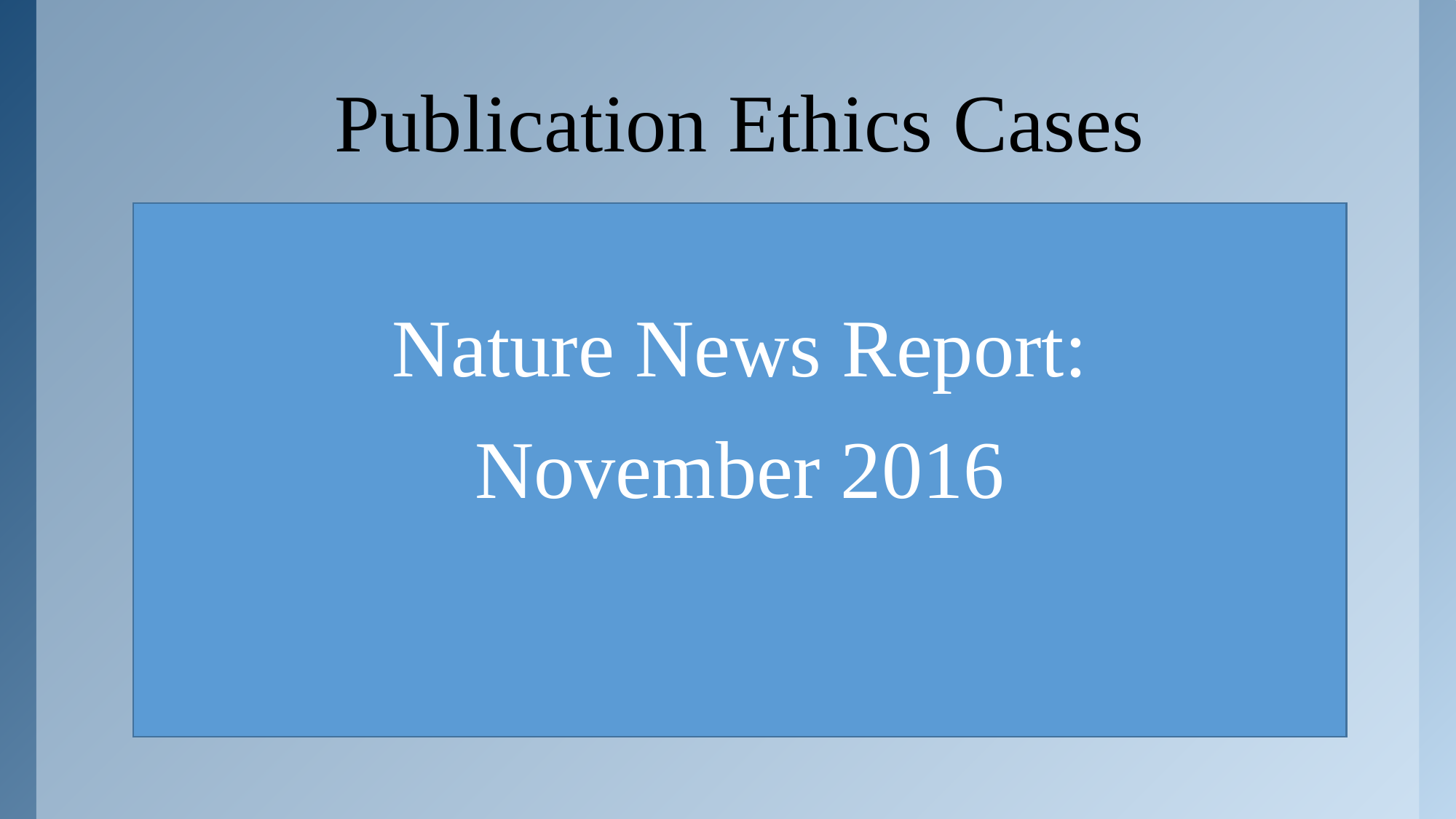

# Publication Ethics Cases
Nature News Report:
November 2016